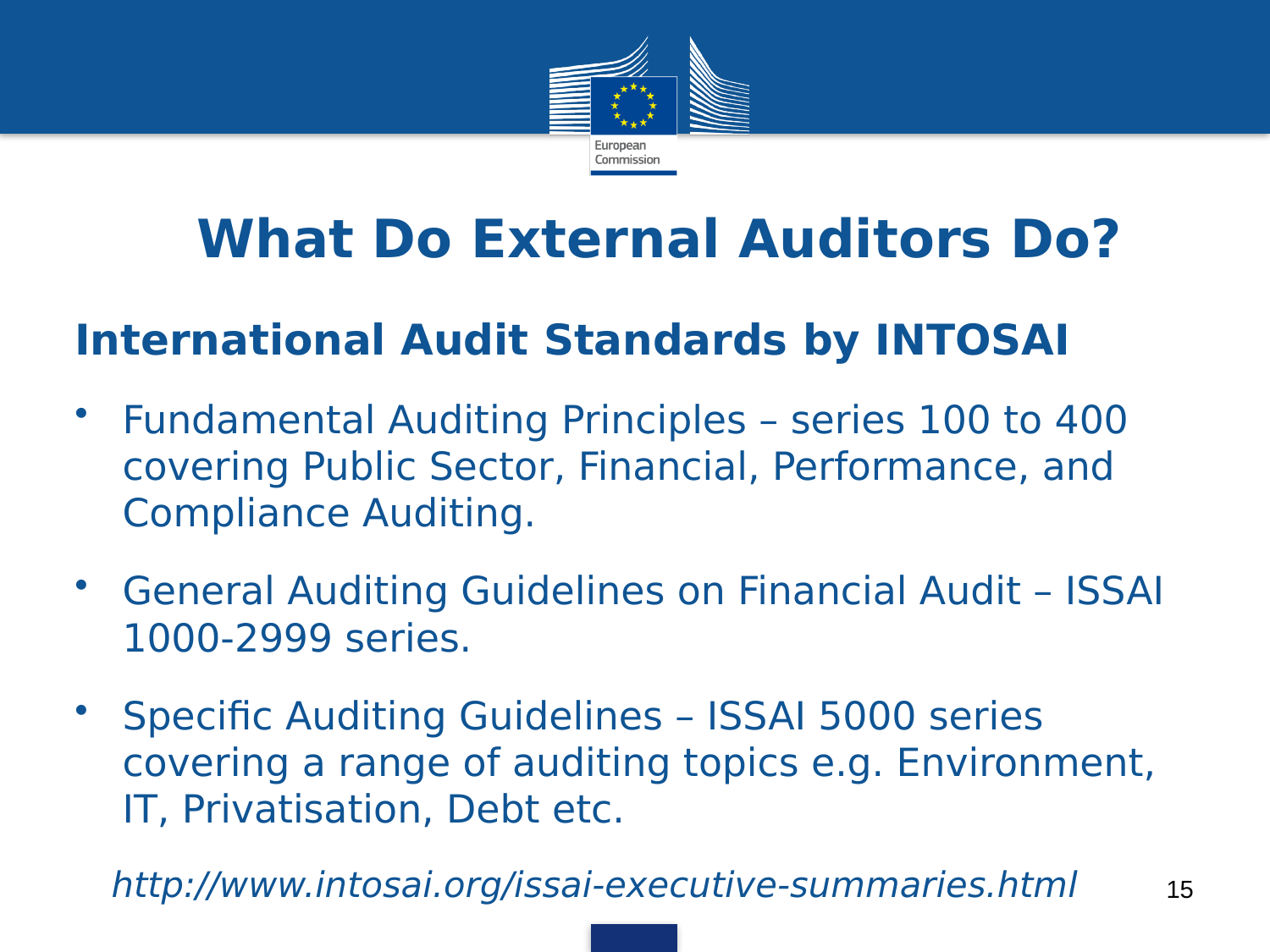

# What Do External Auditors Do?
International Audit Standards by INTOSAI
Fundamental Auditing Principles – series 100 to 400 covering Public Sector, Financial, Performance, and Compliance Auditing.
General Auditing Guidelines on Financial Audit – ISSAI 1000-2999 series.
Specific Auditing Guidelines – ISSAI 5000 series covering a range of auditing topics e.g. Environment, IT, Privatisation, Debt etc.
http://www.intosai.org/issai-executive-summaries.html
15